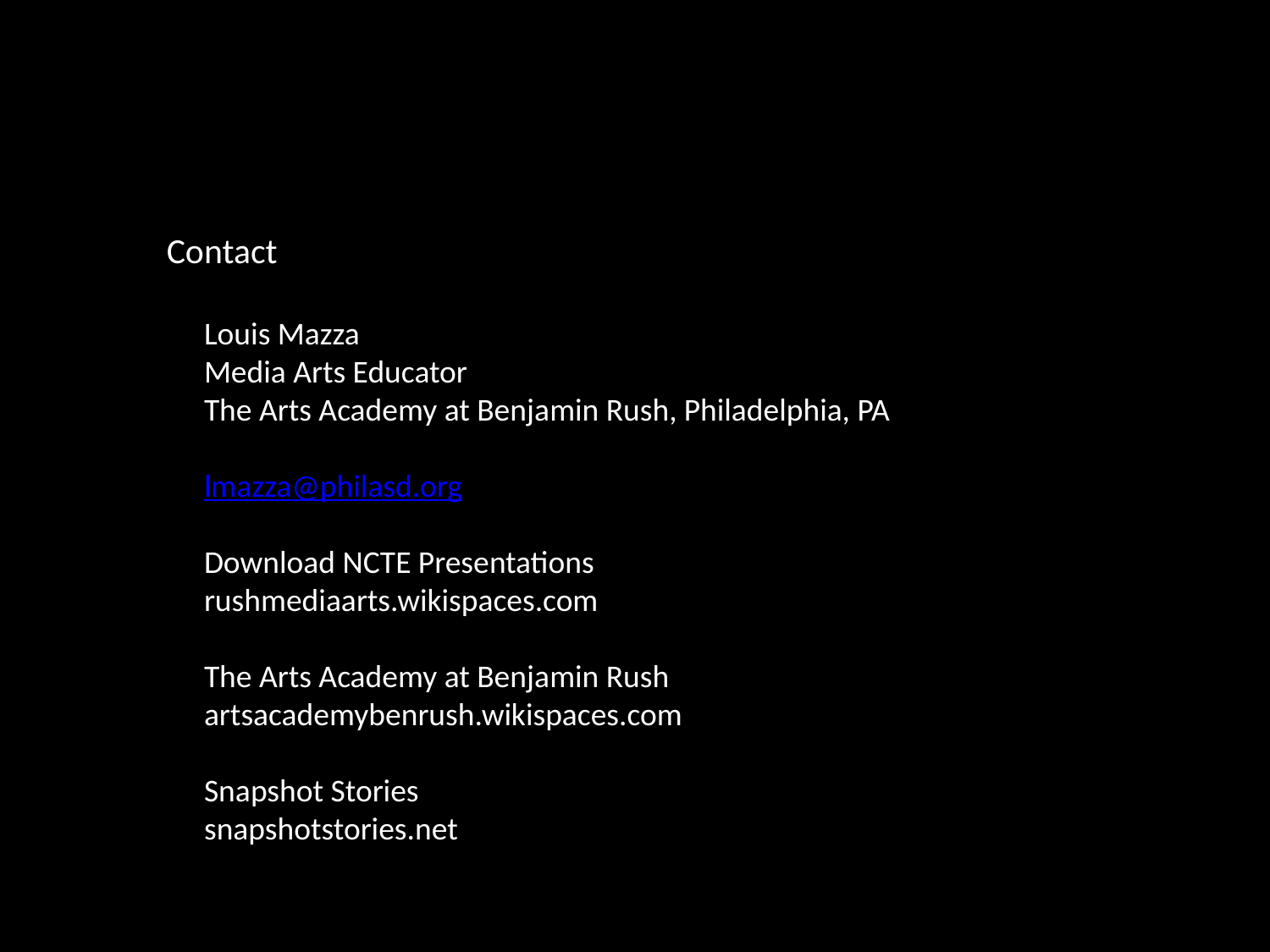

Contact
Louis Mazza
Media Arts Educator
The Arts Academy at Benjamin Rush, Philadelphia, PA

lmazza@philasd.org

Download NCTE Presentations
rushmediaarts.wikispaces.com

The Arts Academy at Benjamin Rush
artsacademybenrush.wikispaces.com

Snapshot Stories
snapshotstories.net